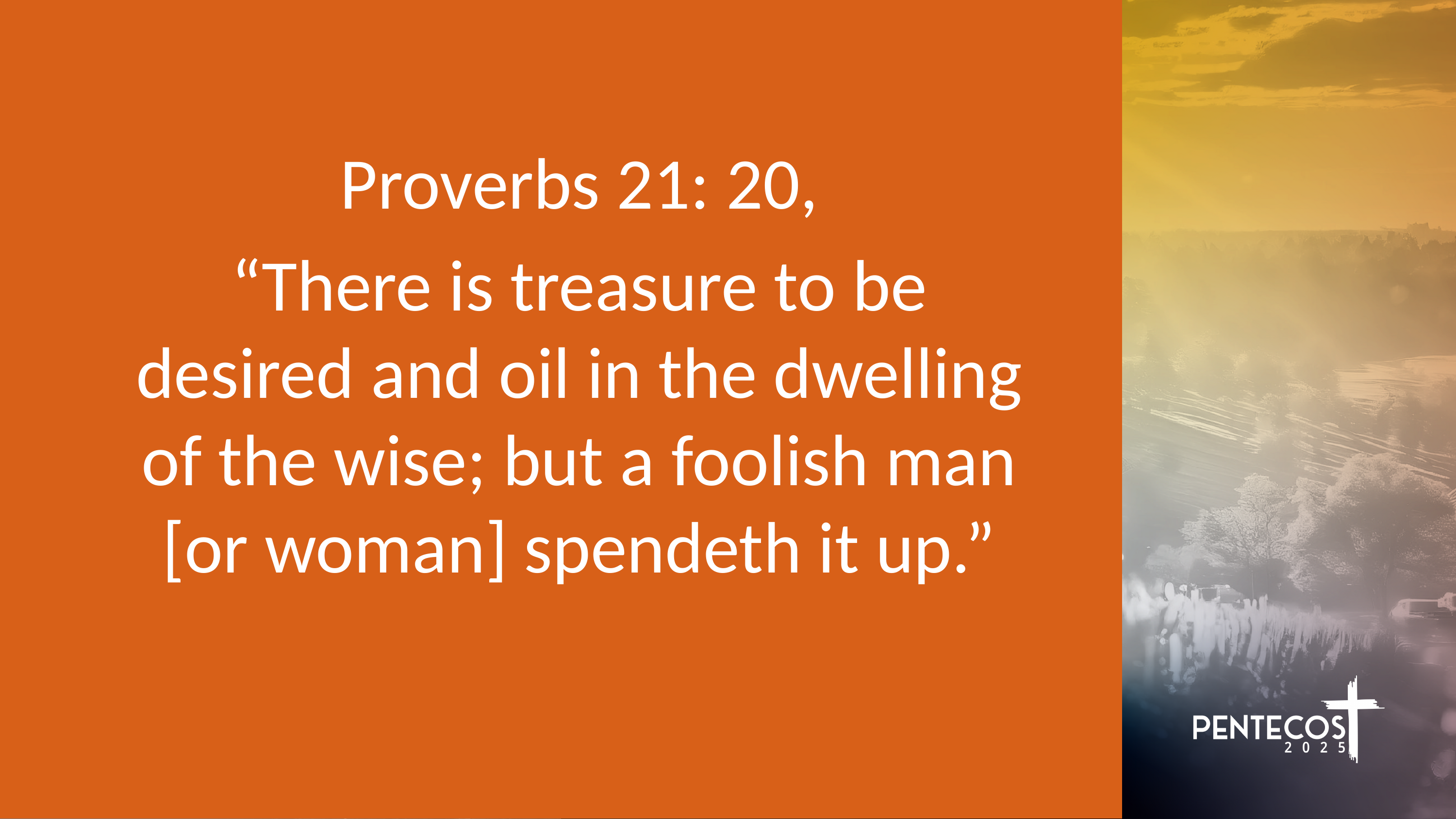

Proverbs 21: 20,
“There is treasure to be desired and oil in the dwelling of the wise; but a foolish man [or woman] spendeth it up.”